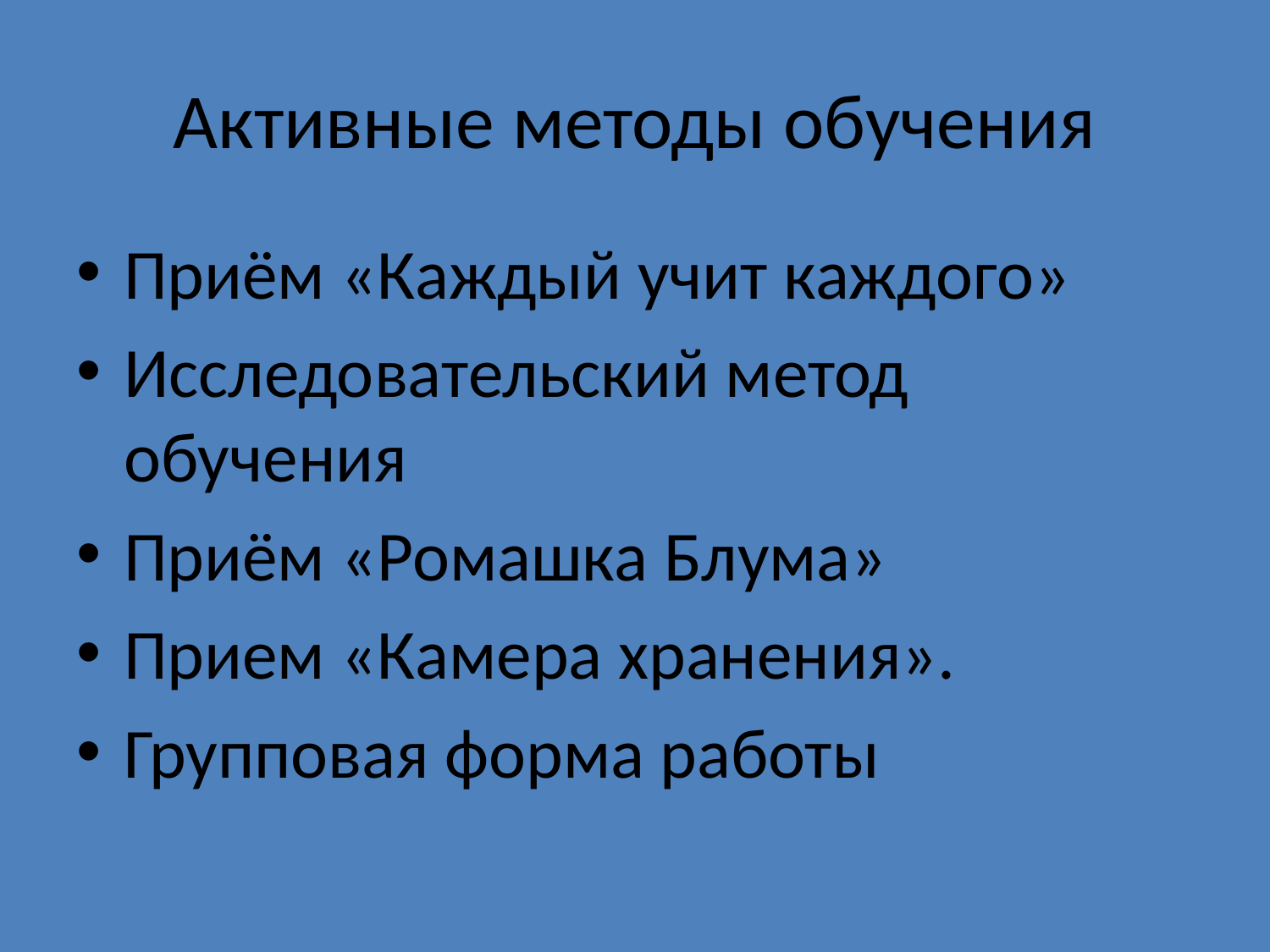

# Активные методы обучения
Приём «Каждый учит каждого»
Исследовательский метод обучения
Приём «Ромашка Блума»
Прием «Камера хранения».
Групповая форма работы